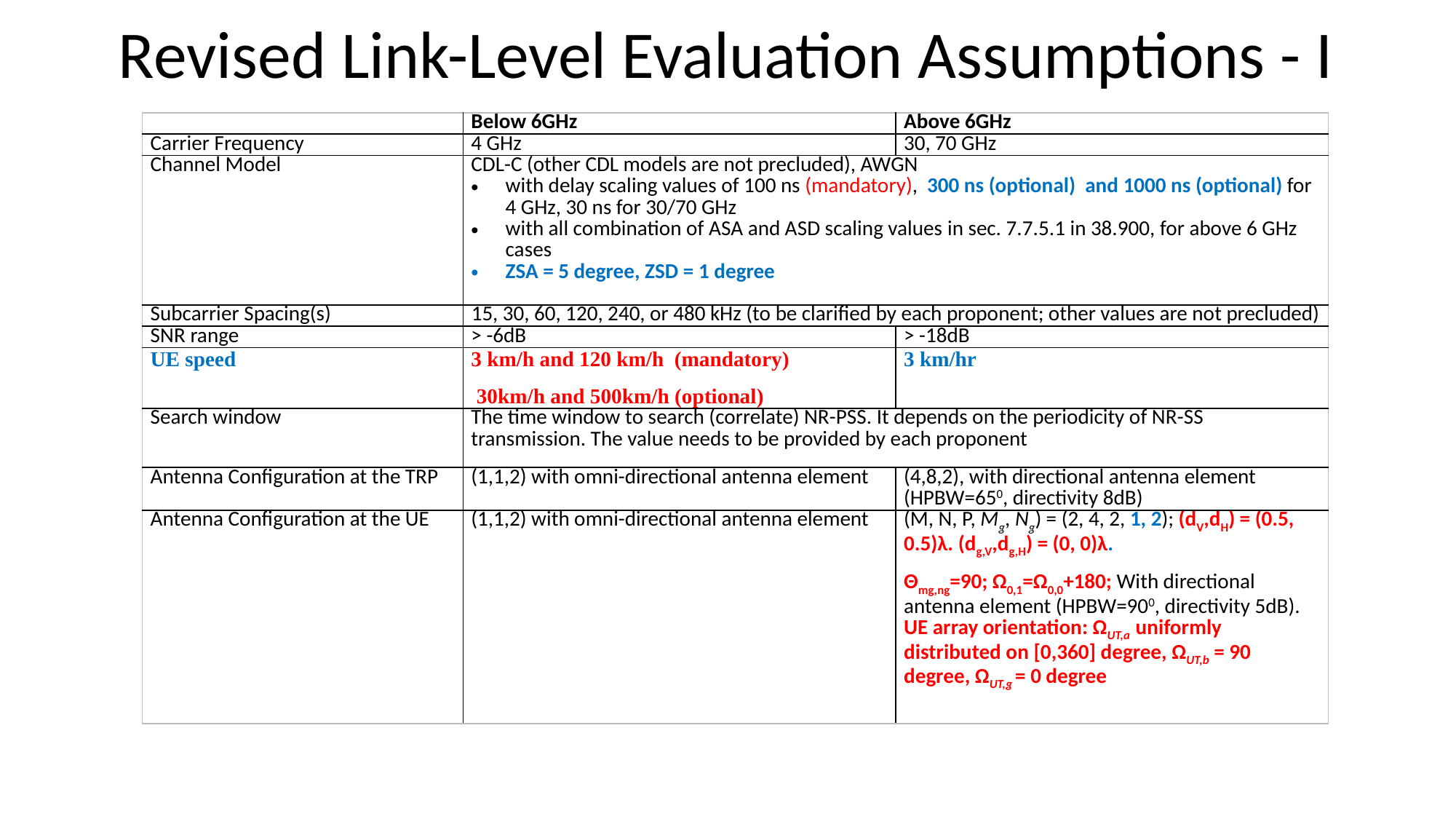

# Revised Link-Level Evaluation Assumptions - I
|  | Below 6GHz | Above 6GHz |
| --- | --- | --- |
| Carrier Frequency | 4 GHz | 30, 70 GHz |
| Channel Model | CDL-C (other CDL models are not precluded), AWGN with delay scaling values of 100 ns (mandatory), 300 ns (optional) and 1000 ns (optional) for 4 GHz, 30 ns for 30/70 GHz with all combination of ASA and ASD scaling values in sec. 7.7.5.1 in 38.900, for above 6 GHz cases ZSA = 5 degree, ZSD = 1 degree |  |
| Subcarrier Spacing(s) | 15, 30, 60, 120, 240, or 480 kHz (to be clarified by each proponent; other values are not precluded) |  |
| SNR range | > -6dB | > -18dB |
| UE speed | 3 km/h and 120 km/h (mandatory) 30km/h and 500km/h (optional) | 3 km/hr |
| Search window | The time window to search (correlate) NR-PSS. It depends on the periodicity of NR-SS transmission. The value needs to be provided by each proponent |  |
| Antenna Configuration at the TRP | (1,1,2) with omni-directional antenna element | (4,8,2), with directional antenna element (HPBW=650, directivity 8dB) |
| Antenna Configuration at the UE | (1,1,2) with omni-directional antenna element | (M, N, P, Mg, Ng) = (2, 4, 2, 1, 2); (dV,dH) = (0.5, 0.5)λ. (dg,V,dg,H) = (0, 0)λ. Θmg,ng=90; Ω0,1=Ω0,0+180; With directional antenna element (HPBW=900, directivity 5dB). UE array orientation: ΩUT,a  uniformly distributed on [0,360] degree, ΩUT,b = 90 degree, ΩUT,g = 0 degree |